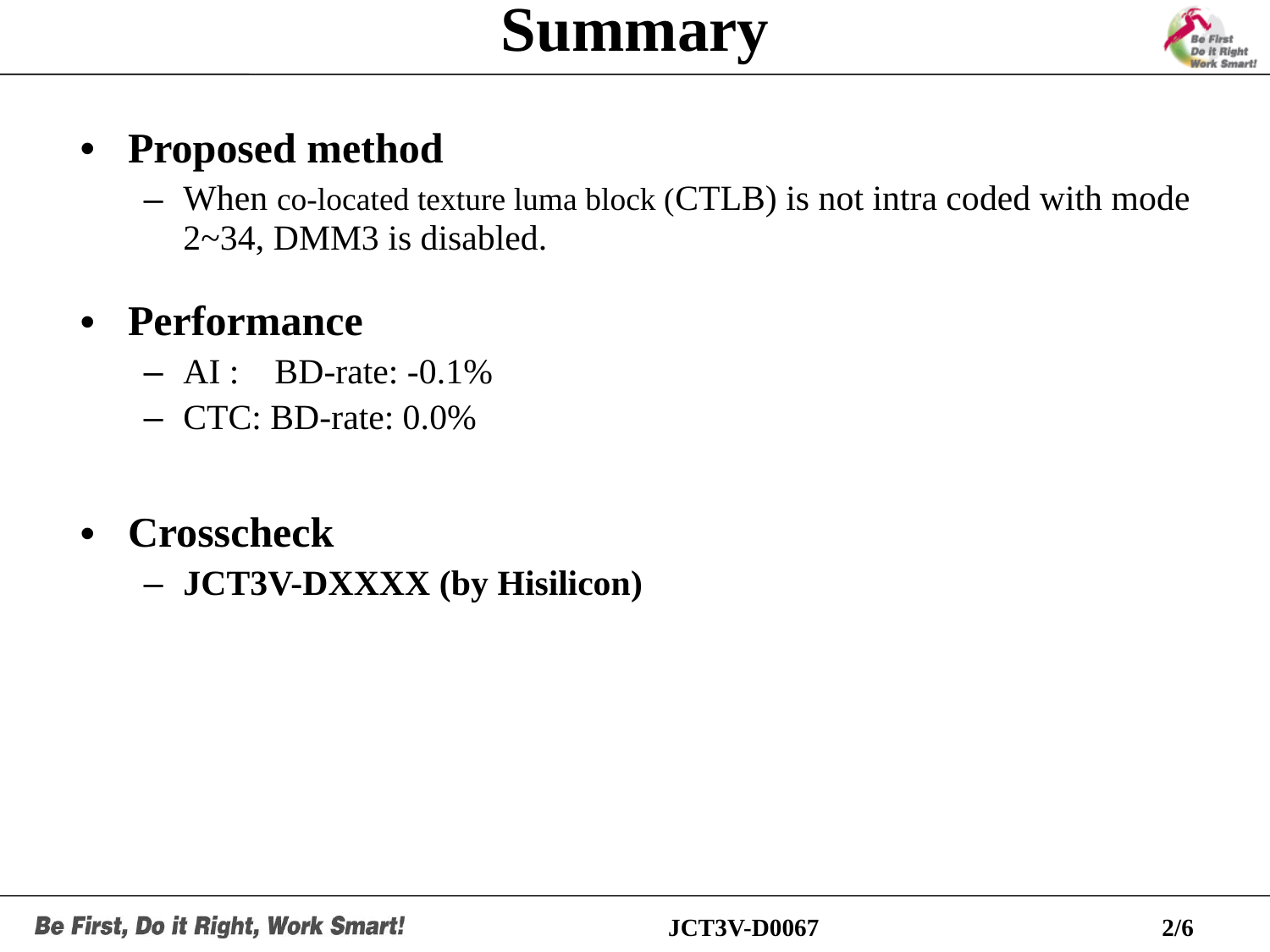

# Summary
Proposed method
When co-located texture luma block (CTLB) is not intra coded with mode 2~34, DMM3 is disabled.

Performance
AI :    BD-rate: -0.1%
CTC: BD-rate: 0.0%

Crosscheck
JCT3V-DXXXX (by Hisilicon)

JCT3V-D0067
2/6